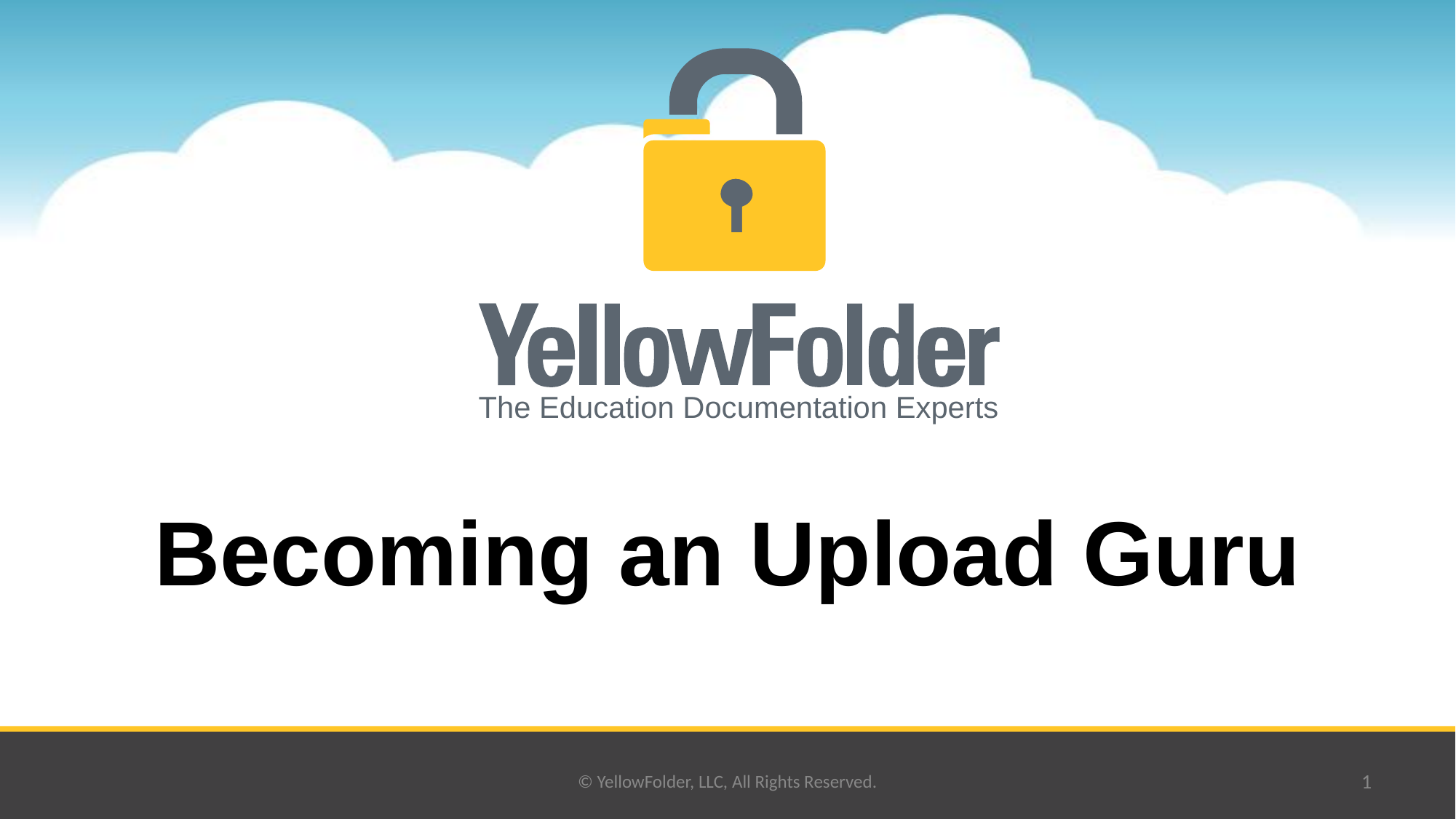

# Becoming an Upload Guru
© YellowFolder, LLC, All Rights Reserved.
1